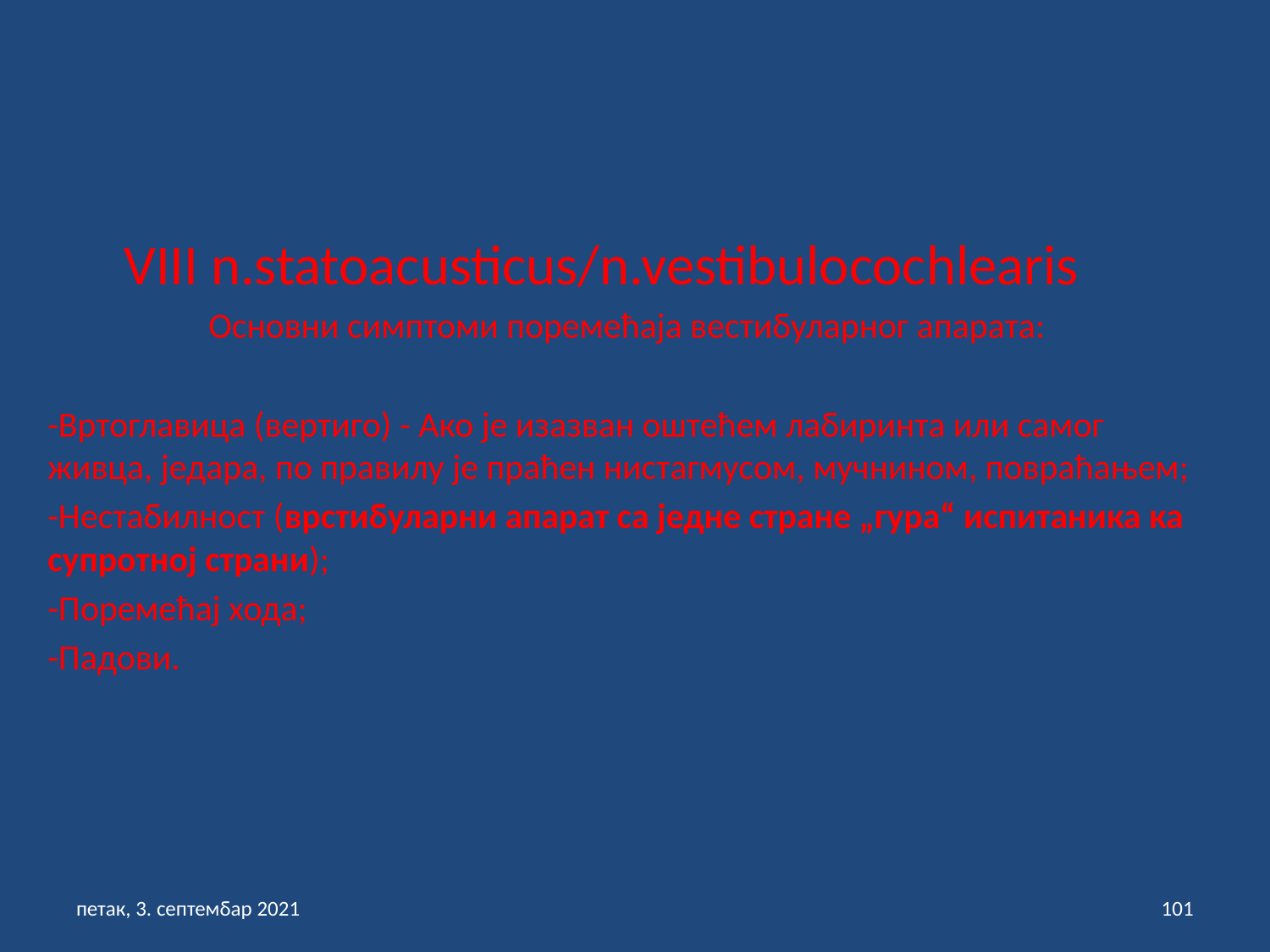

VIII n.statoacusticus/n.vestibulocochlearis
                    Основни симптоми поремећаја вестибуларног апарата:

-Вртоглавица (вертиго) - Ако је изазван оштећем лабиринта или самог живца, једара, по правилу је праћен нистагмусом, мучнином, повраћањем;
-Нестабилност (врстибуларни апарат са једне стране „гура“ испитаника ка супротној страни);
-Поремећај хода;
-Падови.
петак, 3. септембар 2021
101